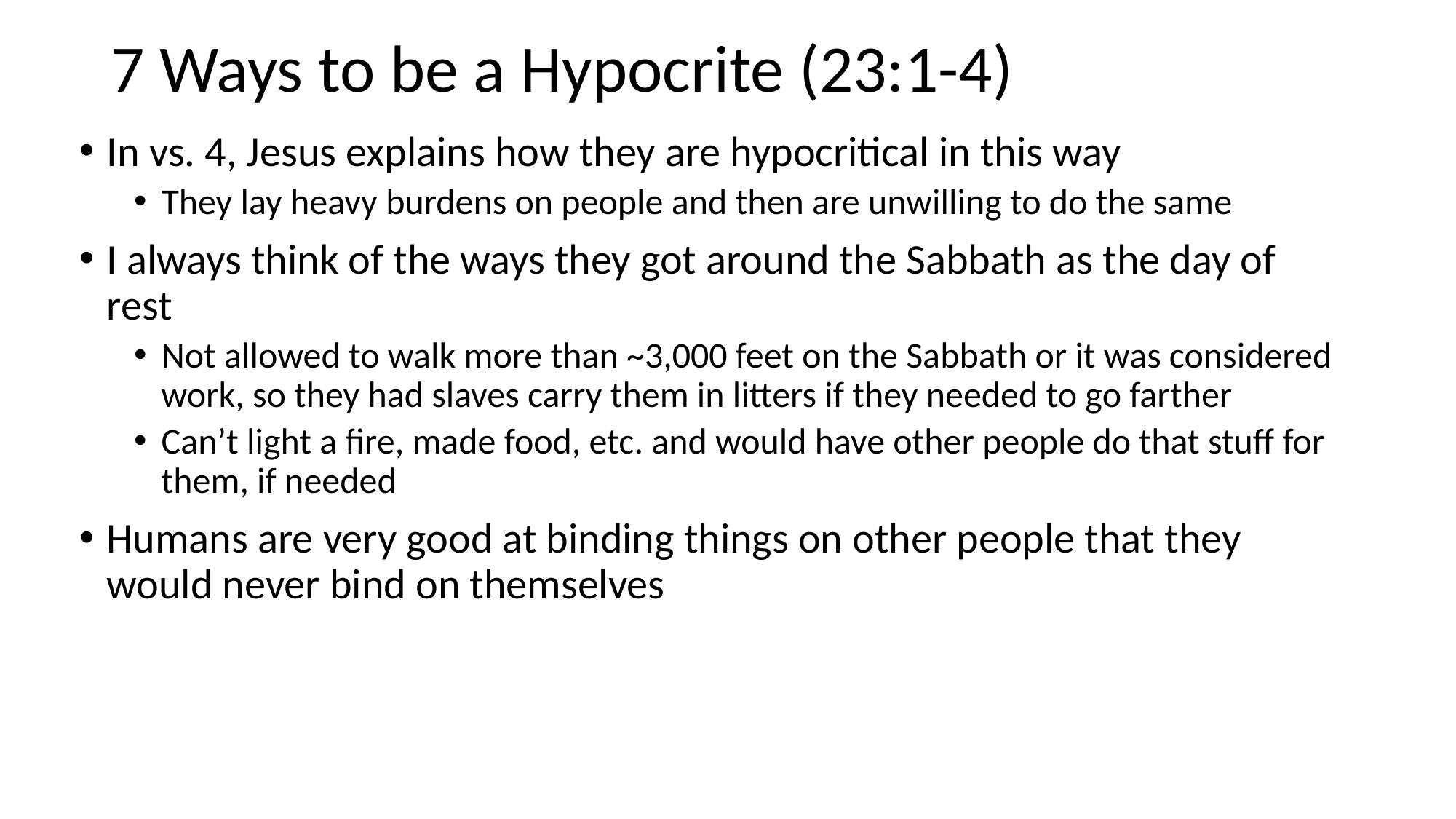

# 7 Ways to be a Hypocrite (23:1-4)
In vs. 4, Jesus explains how they are hypocritical in this way
They lay heavy burdens on people and then are unwilling to do the same
I always think of the ways they got around the Sabbath as the day of rest
Not allowed to walk more than ~3,000 feet on the Sabbath or it was considered work, so they had slaves carry them in litters if they needed to go farther
Can’t light a fire, made food, etc. and would have other people do that stuff for them, if needed
Humans are very good at binding things on other people that they would never bind on themselves